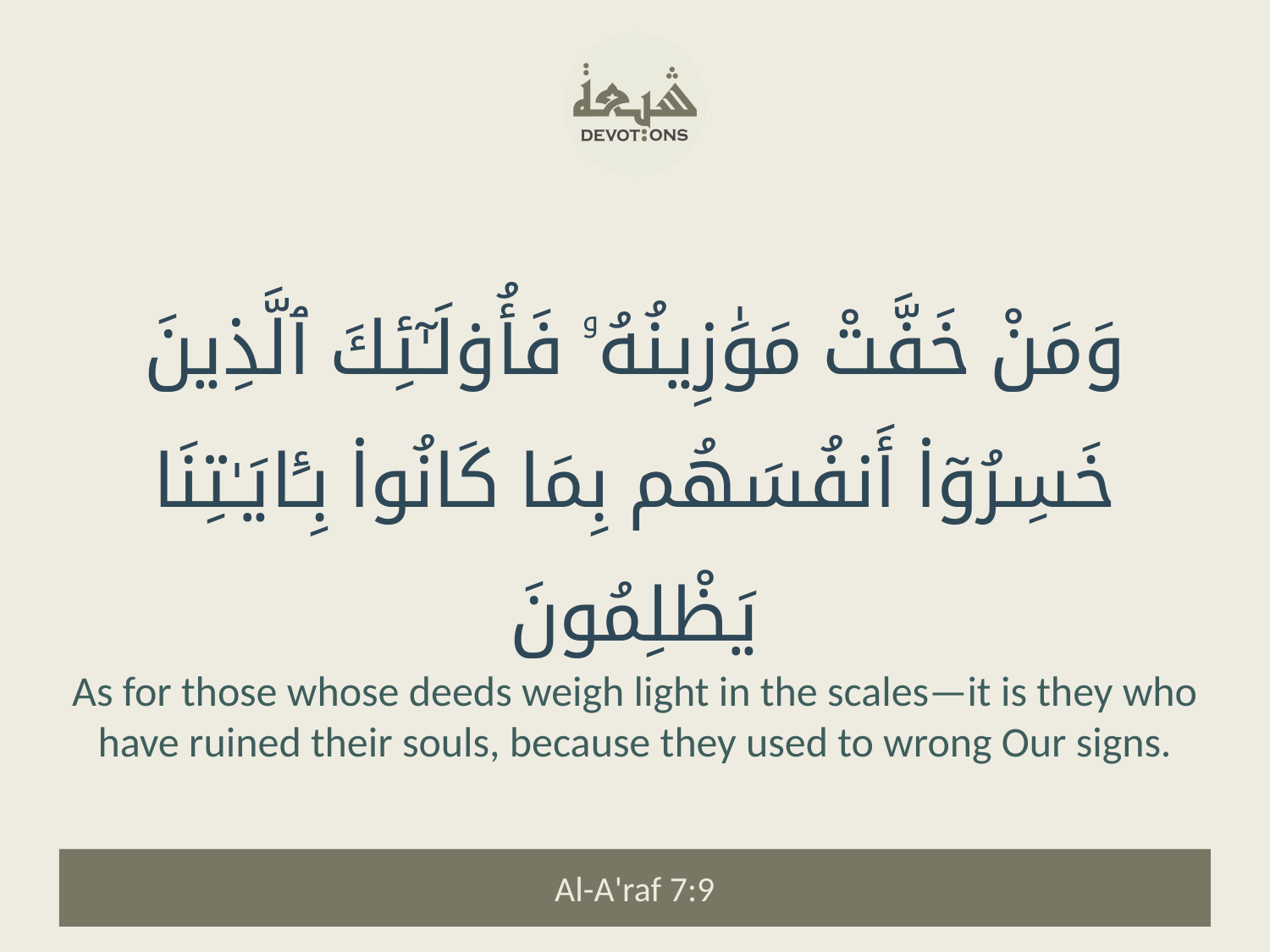

وَمَنْ خَفَّتْ مَوَٰزِينُهُۥ فَأُو۟لَـٰٓئِكَ ٱلَّذِينَ خَسِرُوٓا۟ أَنفُسَهُم بِمَا كَانُوا۟ بِـَٔايَـٰتِنَا يَظْلِمُونَ
As for those whose deeds weigh light in the scales—it is they who have ruined their souls, because they used to wrong Our signs.
Al-A'raf 7:9